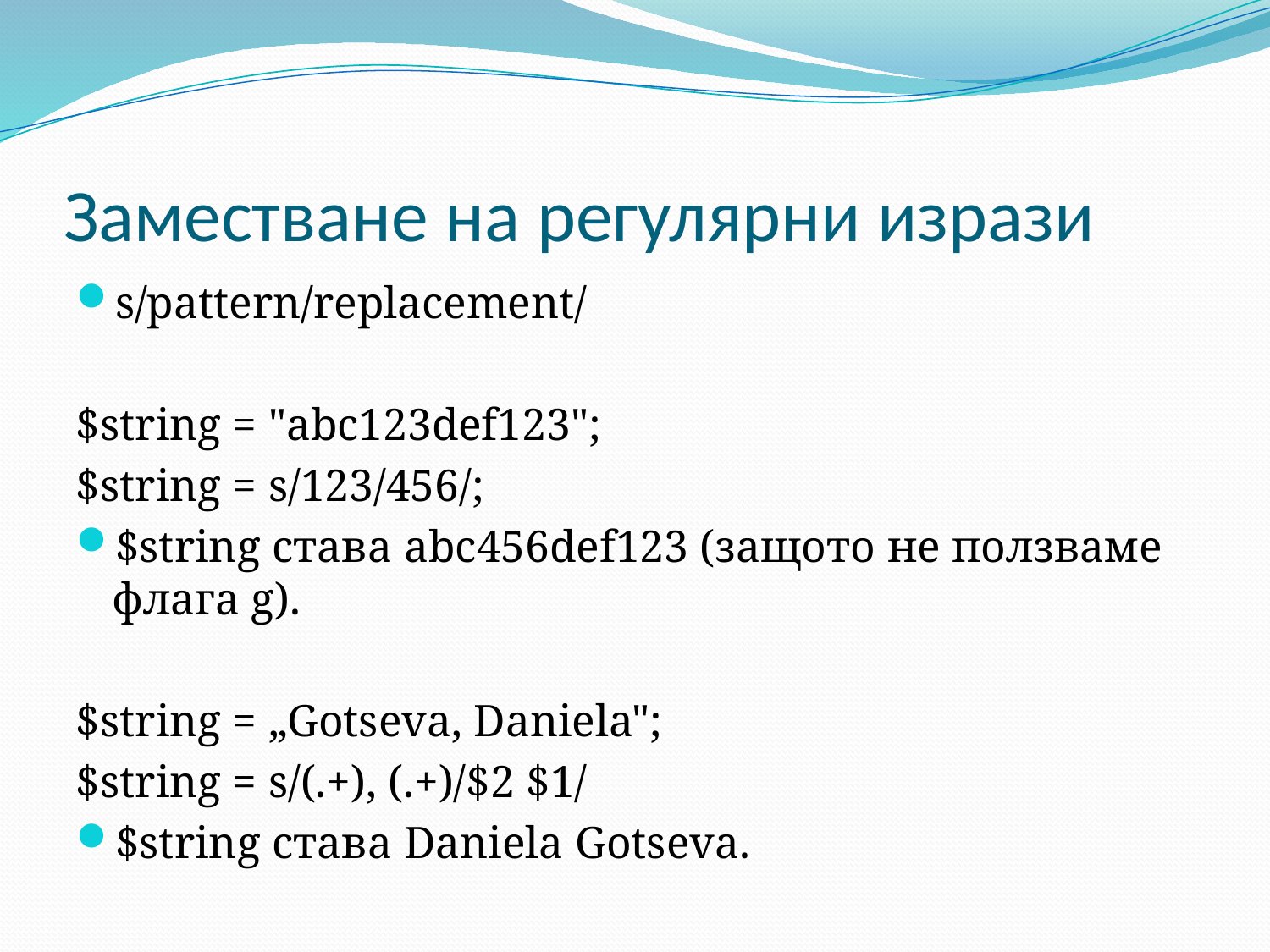

# Заместване на регулярни изрази
s/pattern/replacement/

$string = "abc123def123";
$string = s/123/456/;
$string става abc456def123 (защото не ползваме флага g).

$string = „Gotseva, Daniela";
$string = s/(.+), (.+)/$2 $1/
$string става Daniela Gotseva.